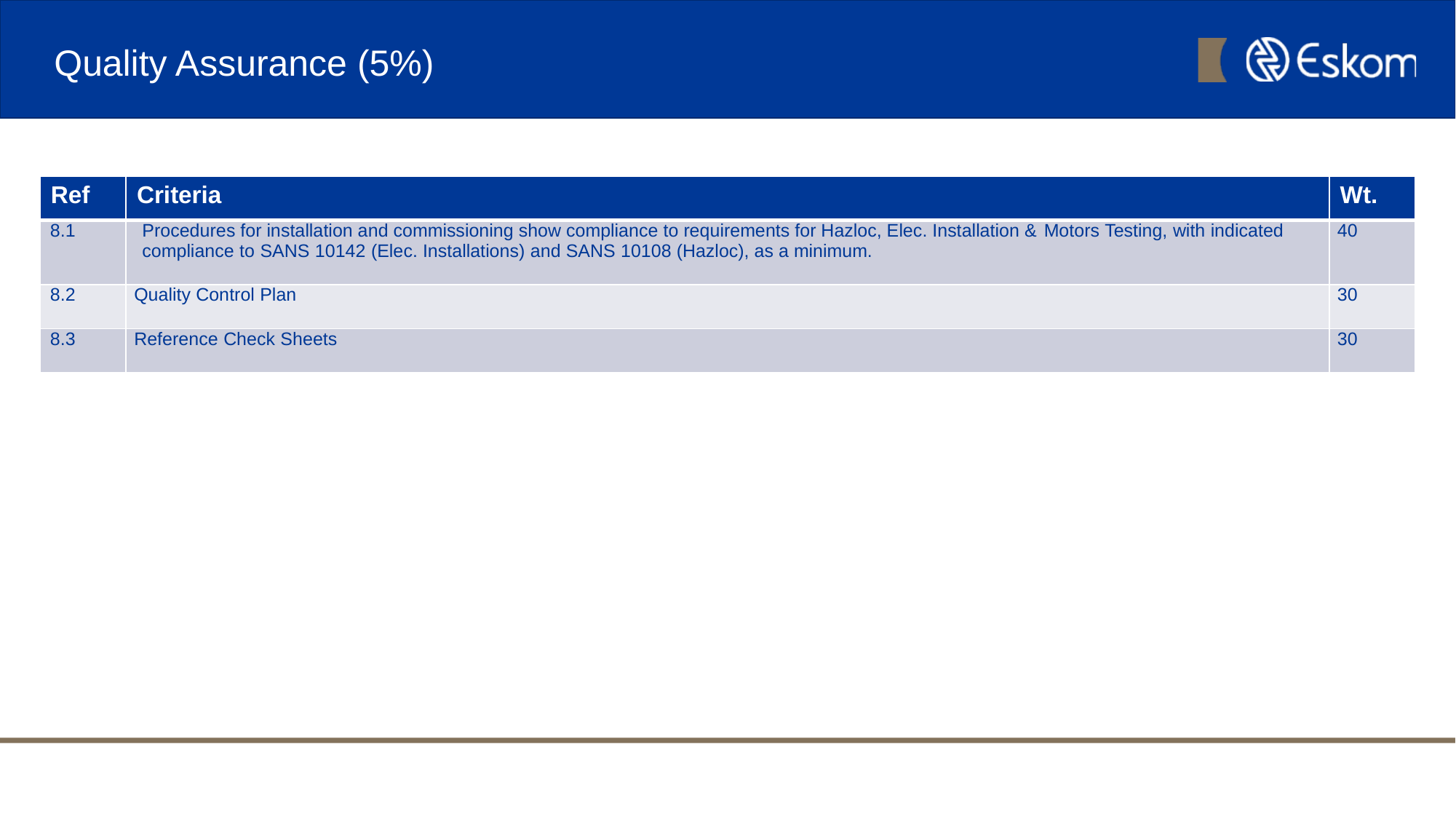

# Quality Assurance (5%)
| Ref | Criteria | Wt. |
| --- | --- | --- |
| 8.1 | Procedures for installation and commissioning show compliance to requirements for Hazloc, Elec. Installation & Motors Testing, with indicated compliance to SANS 10142 (Elec. Installations) and SANS 10108 (Hazloc), as a minimum. | 40 |
| 8.2 | Quality Control Plan | 30 |
| 8.3 | Reference Check Sheets | 30 |